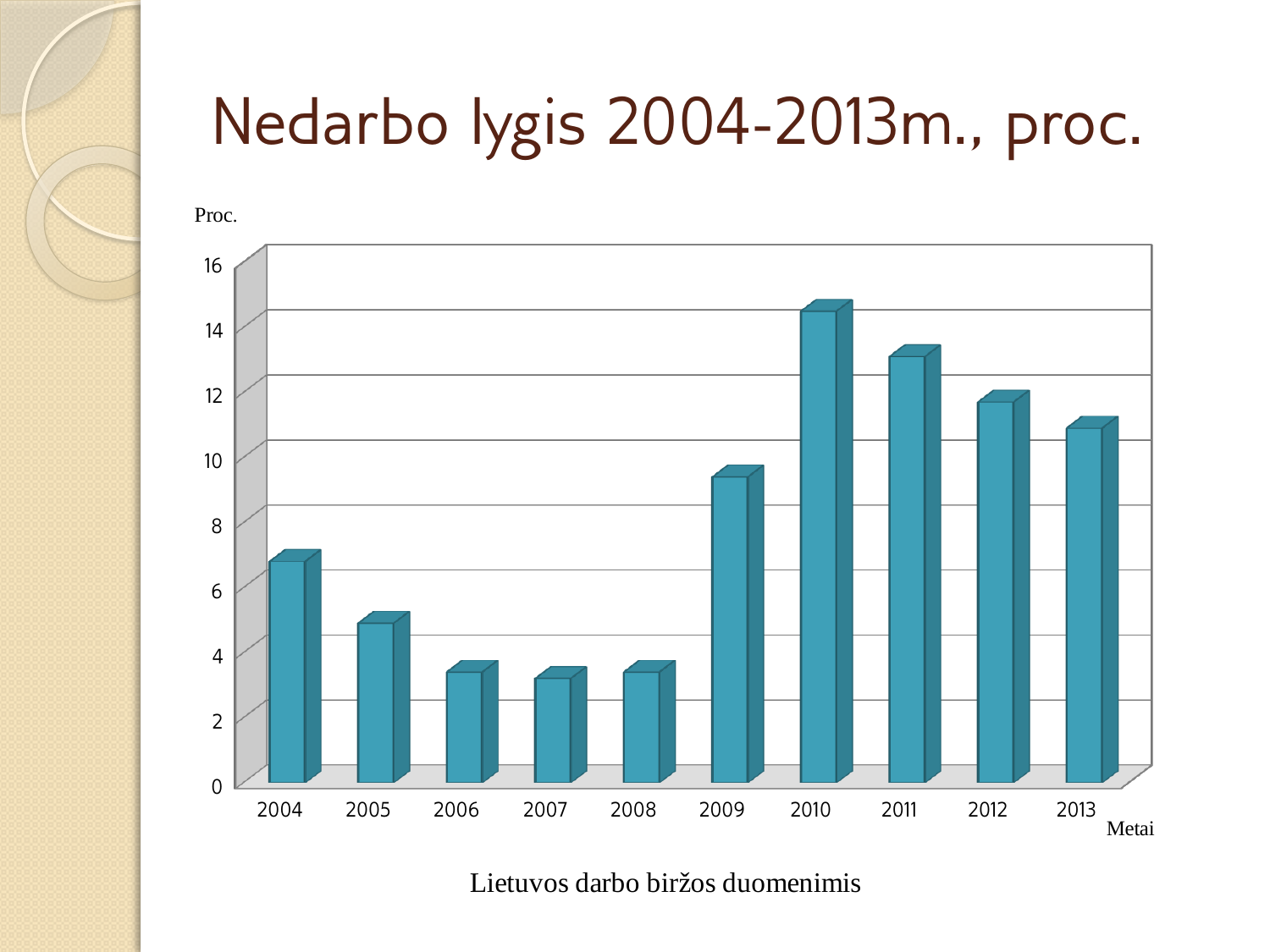

# Nedarbo lygis 2004-2013m., proc.

[unsupported chart]